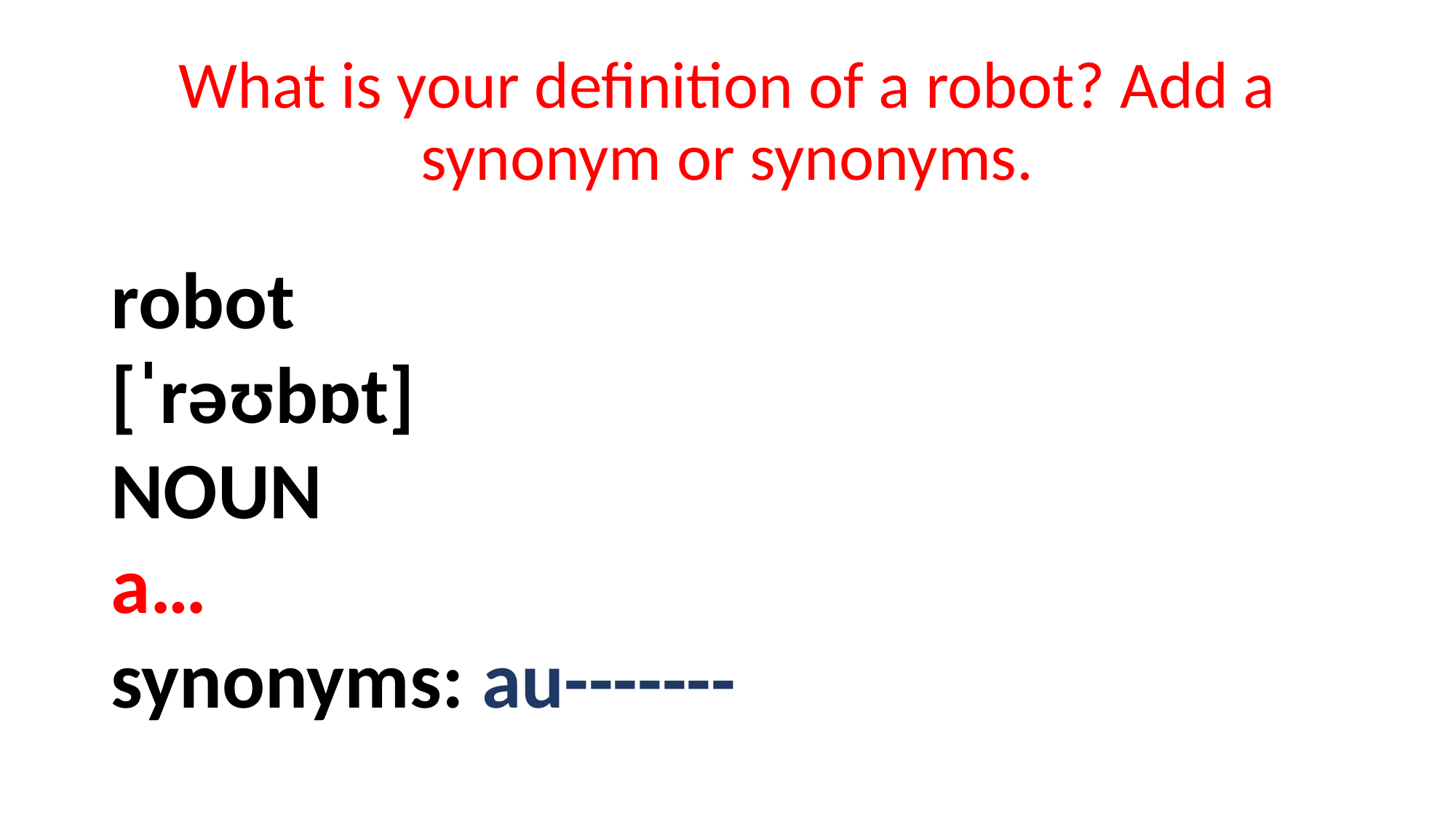

# What is your definition of a robot? Add a synonym or synonyms.

robot
[ˈrəʊbɒt]
NOUN
a…
synonyms: au-------